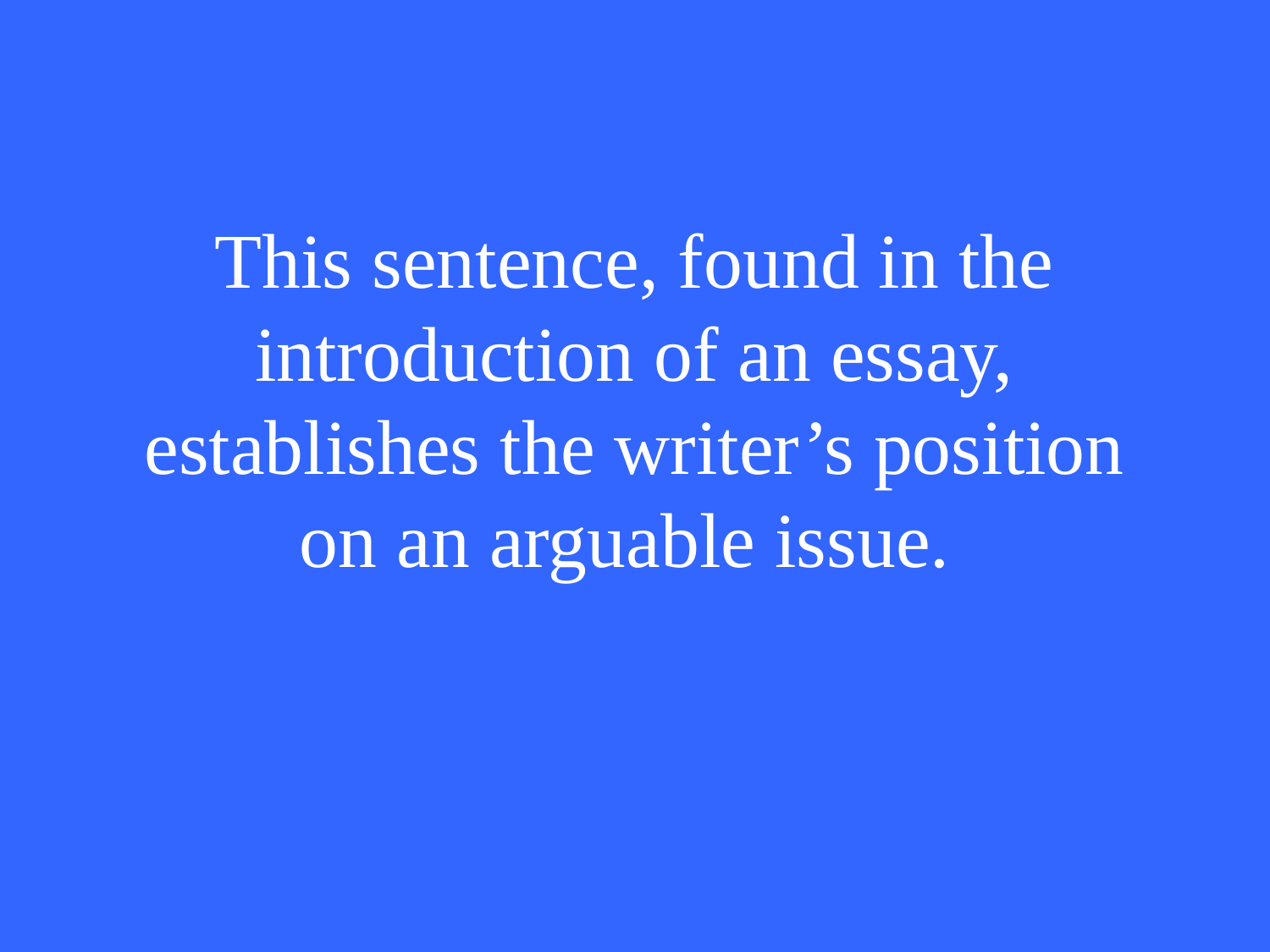

# This sentence, found in the introduction of an essay, establishes the writer’s position on an arguable issue.